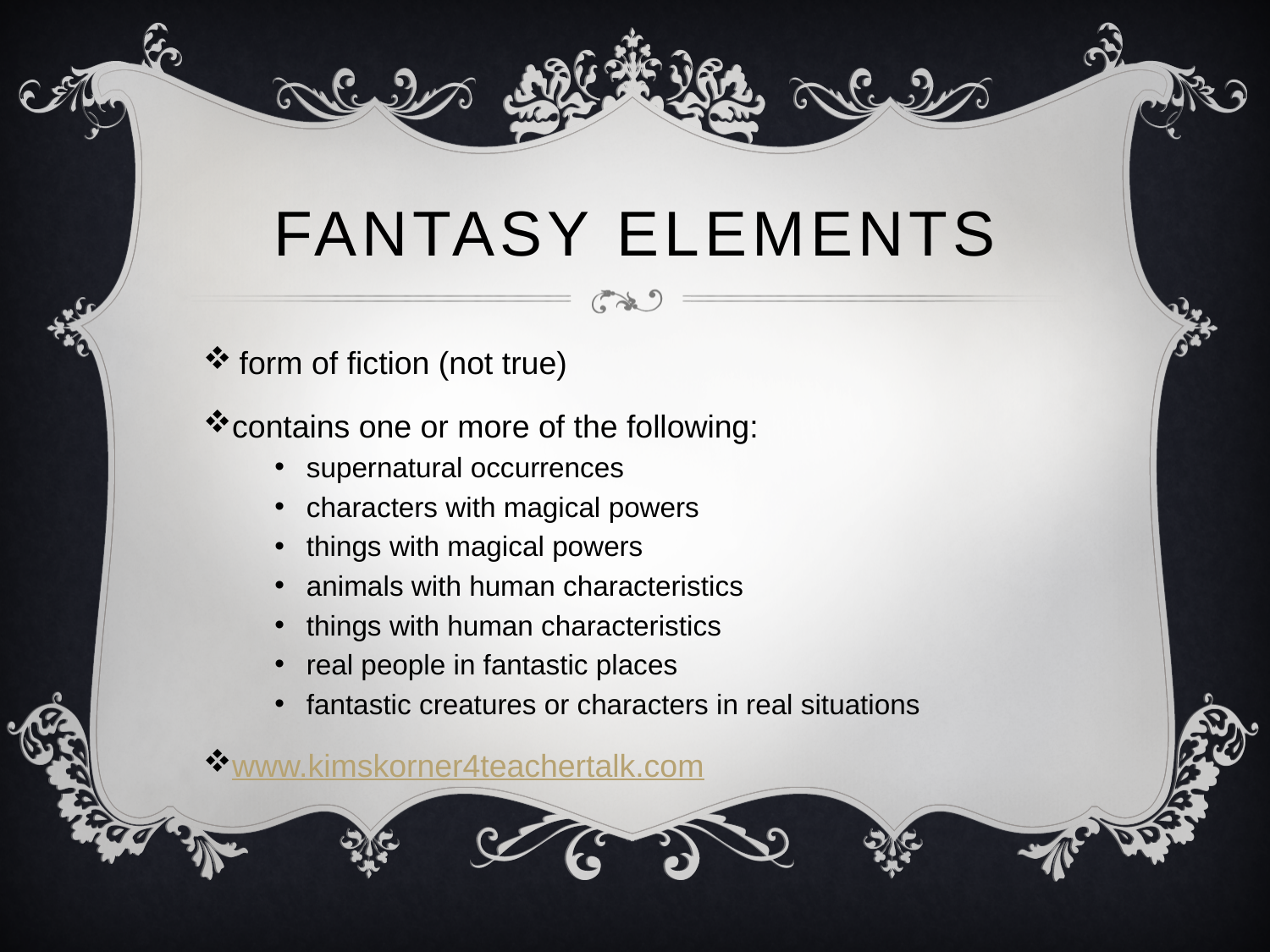

# Fantasy Elements
 form of fiction (not true)
contains one or more of the following:
supernatural occurrences
characters with magical powers
things with magical powers
animals with human characteristics
things with human characteristics
real people in fantastic places
fantastic creatures or characters in real situations
www.kimskorner4teachertalk.com